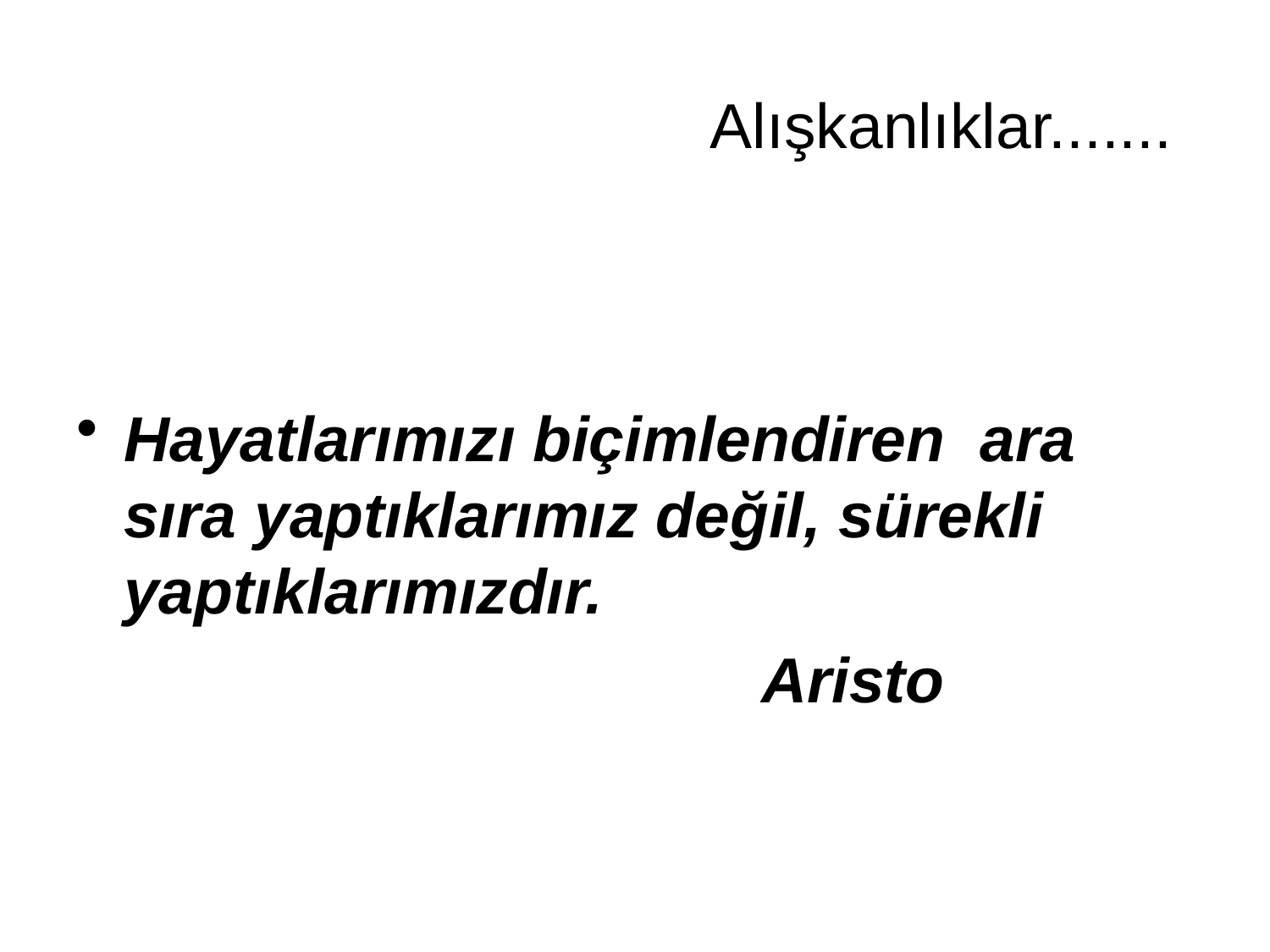

# Alışkanlıklar.......

Hayatlarımızı biçimlendiren  ara sıra yaptıklarımız değil, sürekli yaptıklarımızdır.
                                       Aristo